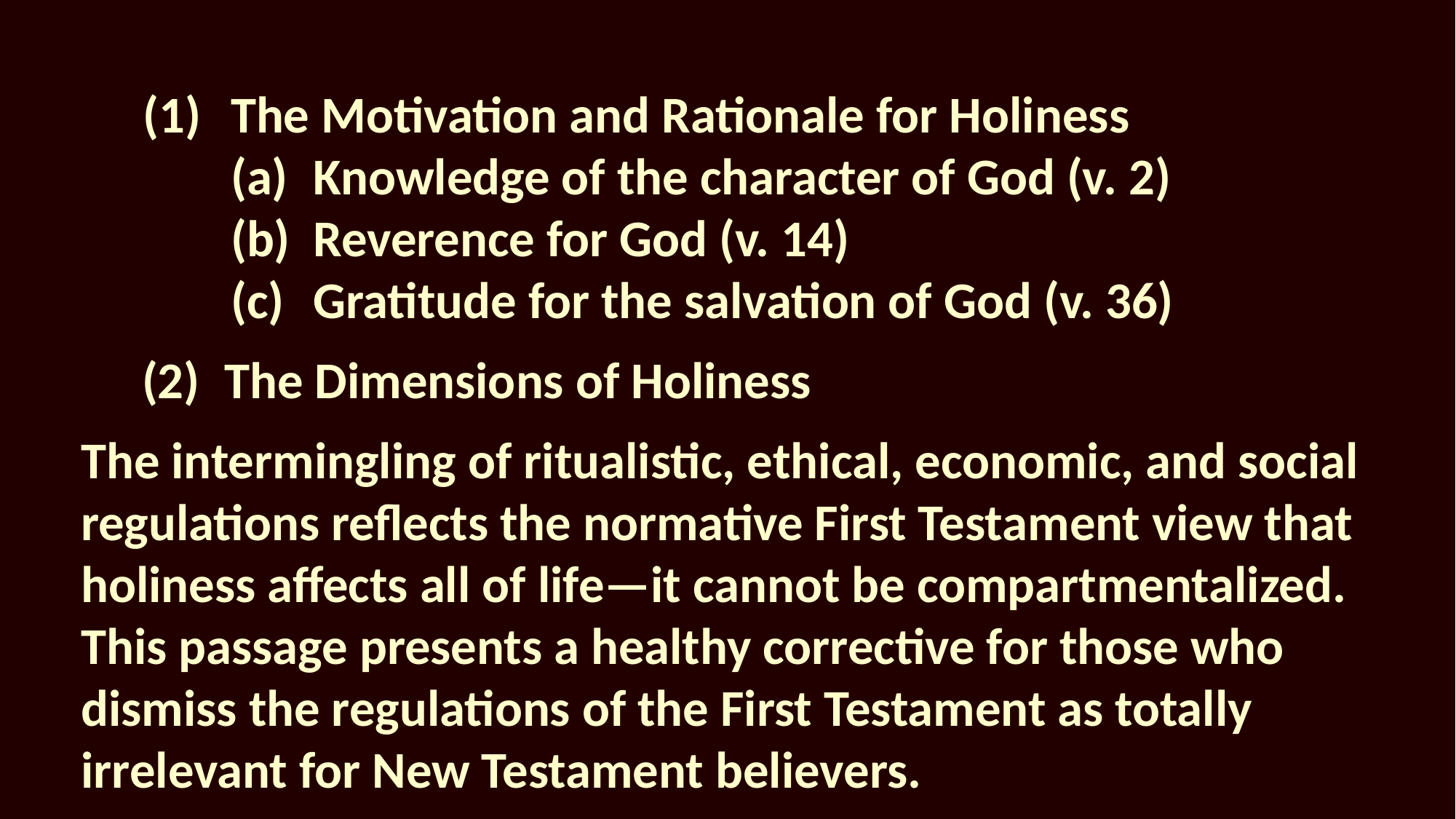

(1)	The Motivation and Rationale for Holiness
Knowledge of the character of God (v. 2)
Reverence for God (v. 14)
Gratitude for the salvation of God (v. 36)
(2)	The Dimensions of Holiness
The intermingling of ritualistic, ethical, economic, and social regulations reflects the normative First Testament view that holiness affects all of life—it cannot be compartmentalized. This passage presents a healthy corrective for those who dismiss the regulations of the First Testament as totally irrelevant for New Testament believers.